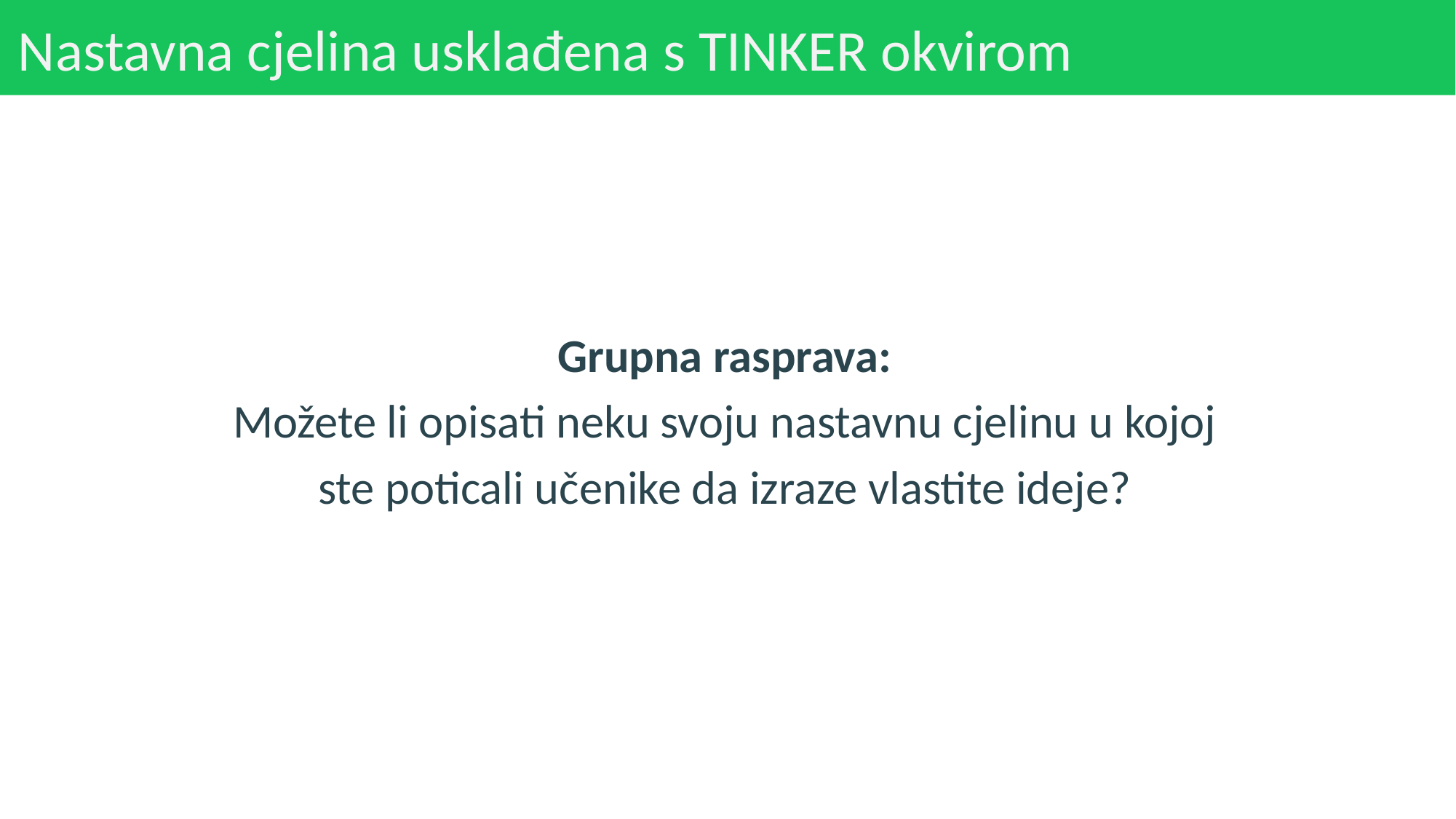

# Nastavna cjelina usklađena s TINKER okvirom
Grupna rasprava:
Možete li opisati neku svoju nastavnu cjelinu u kojoj
ste poticali učenike da izraze vlastite ideje?